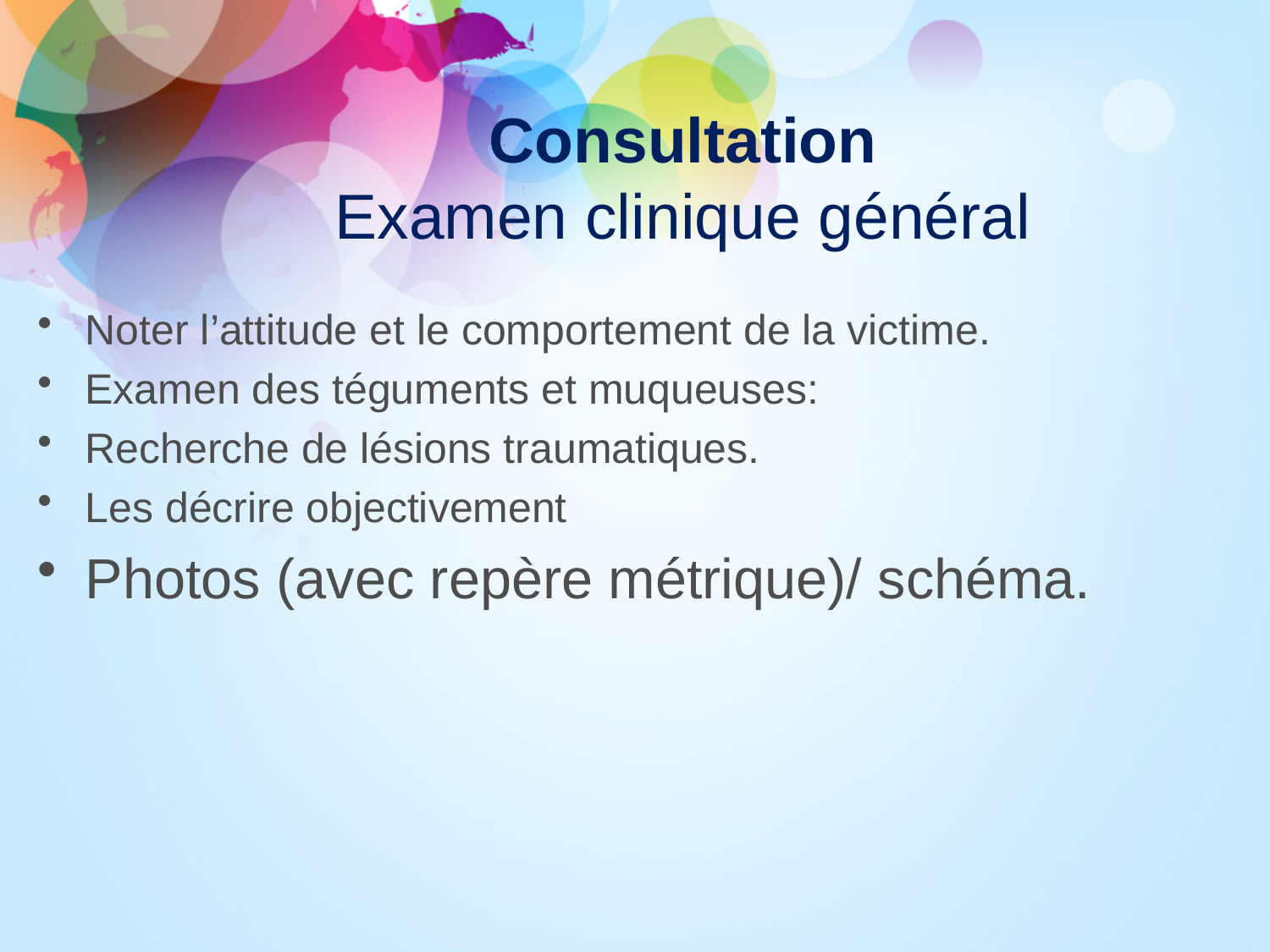

# Consultation Examen clinique général
Noter l’attitude et le comportement de la victime.
Examen des téguments et muqueuses:
Recherche de lésions traumatiques.
Les décrire objectivement
Photos (avec repère métrique)/ schéma.